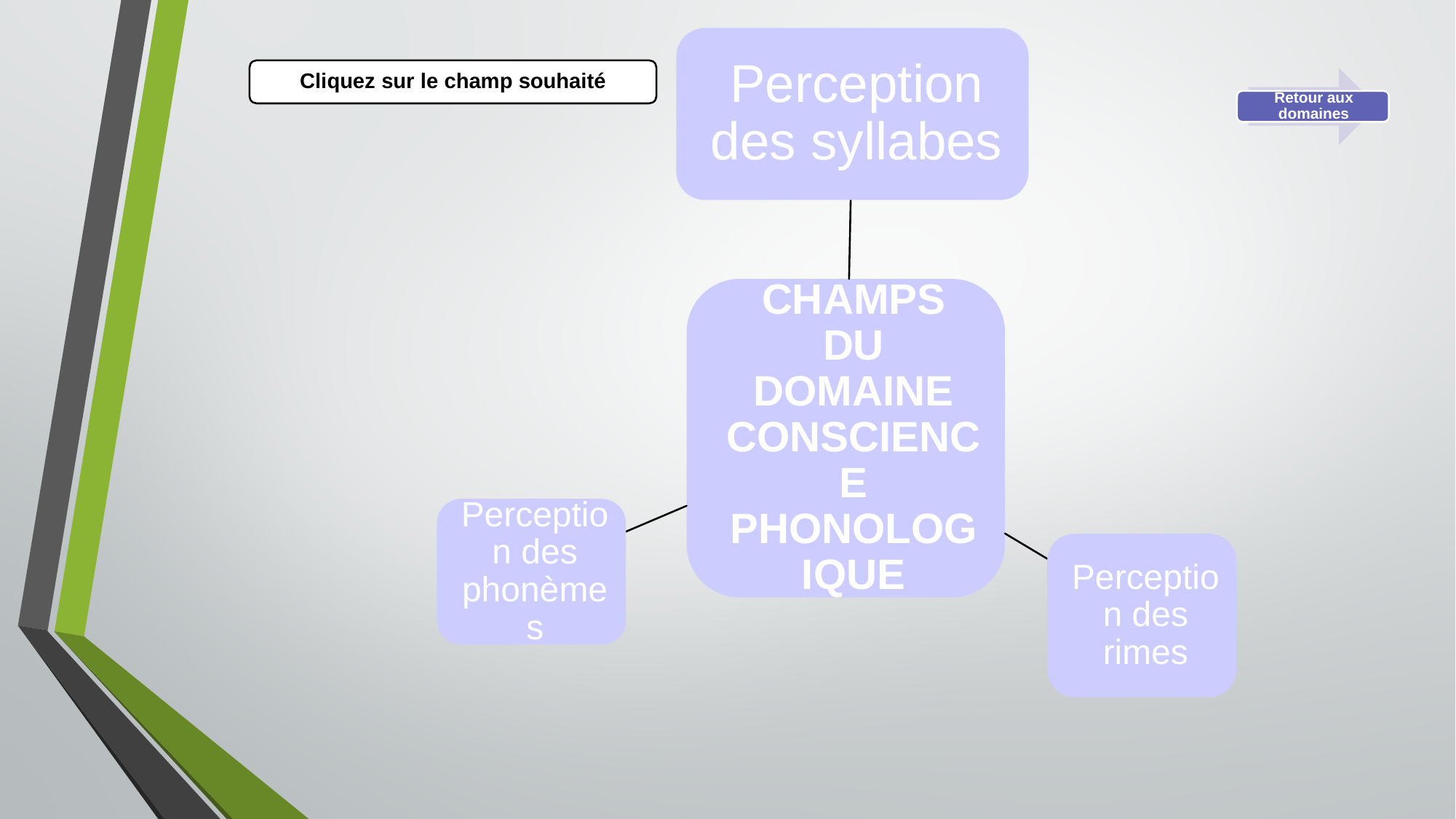

Champs du domaine Conscience phonologique
Perception des syllabes
Perception des rimes
Perception des phonèmes

Cliquez sur le champ souhaité
Retour aux domaines